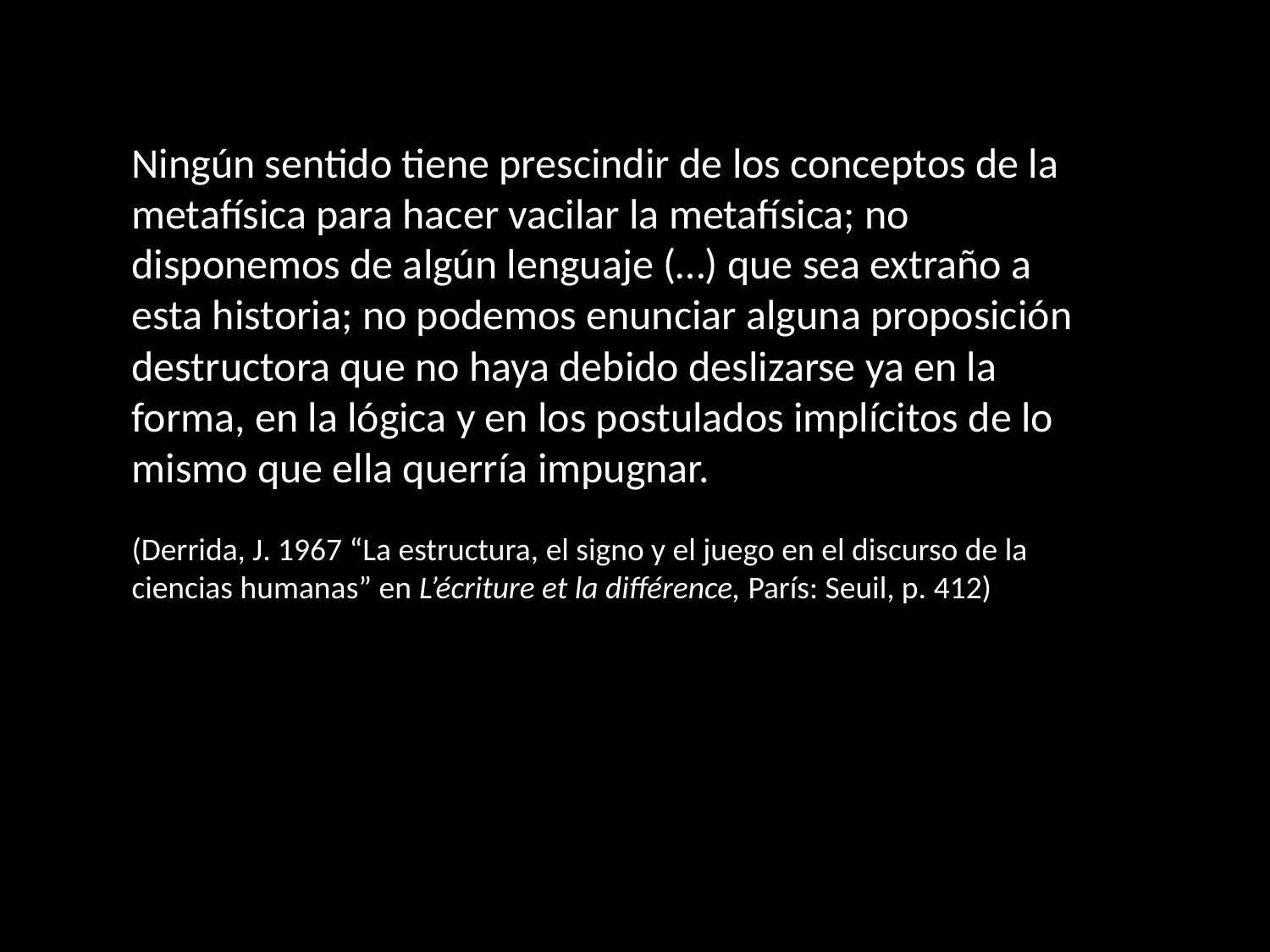

Ningún sentido tiene prescindir de los conceptos de la metafísica para hacer vacilar la metafísica; no disponemos de algún lenguaje (…) que sea extraño a  esta historia; no podemos enunciar alguna proposición destructora que no haya debido deslizarse ya en la forma, en la lógica y en los postulados implícitos de lo mismo que ella querría impugnar.

(Derrida, J. 1967 “La estructura, el signo y el juego en el discurso de la ciencias humanas” en L’écriture et la différence, París: Seuil, p. 412)